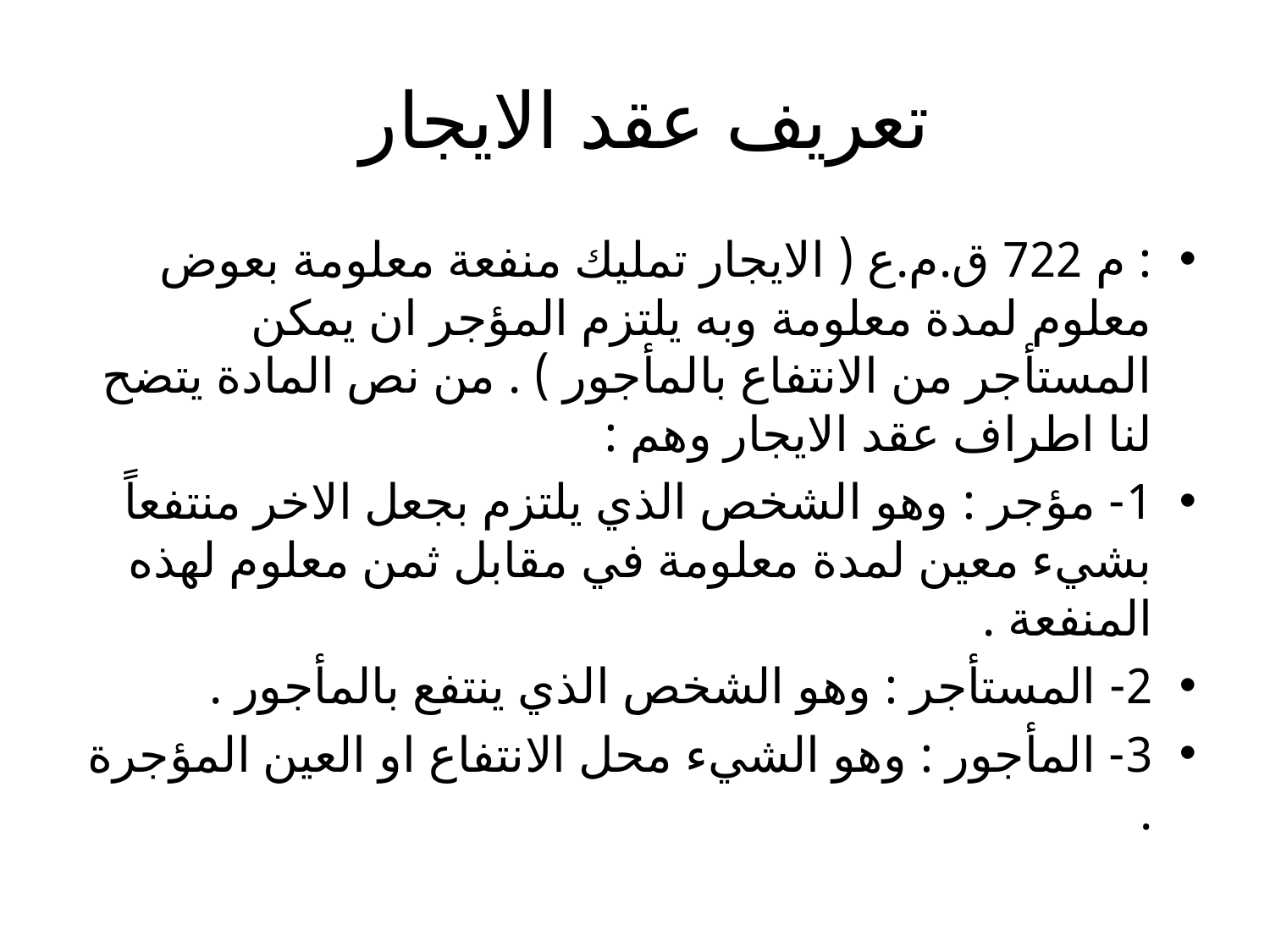

# تعريف عقد الايجار
: م 722 ق.م.ع ( الايجار تمليك منفعة معلومة بعوض معلوم لمدة معلومة وبه يلتزم المؤجر ان يمكن المستأجر من الانتفاع بالمأجور ) . من نص المادة يتضح لنا اطراف عقد الايجار وهم :
1- مؤجر : وهو الشخص الذي يلتزم بجعل الاخر منتفعاً بشيء معين لمدة معلومة في مقابل ثمن معلوم لهذه المنفعة .
2- المستأجر : وهو الشخص الذي ينتفع بالمأجور .
3- المأجور : وهو الشيء محل الانتفاع او العين المؤجرة .